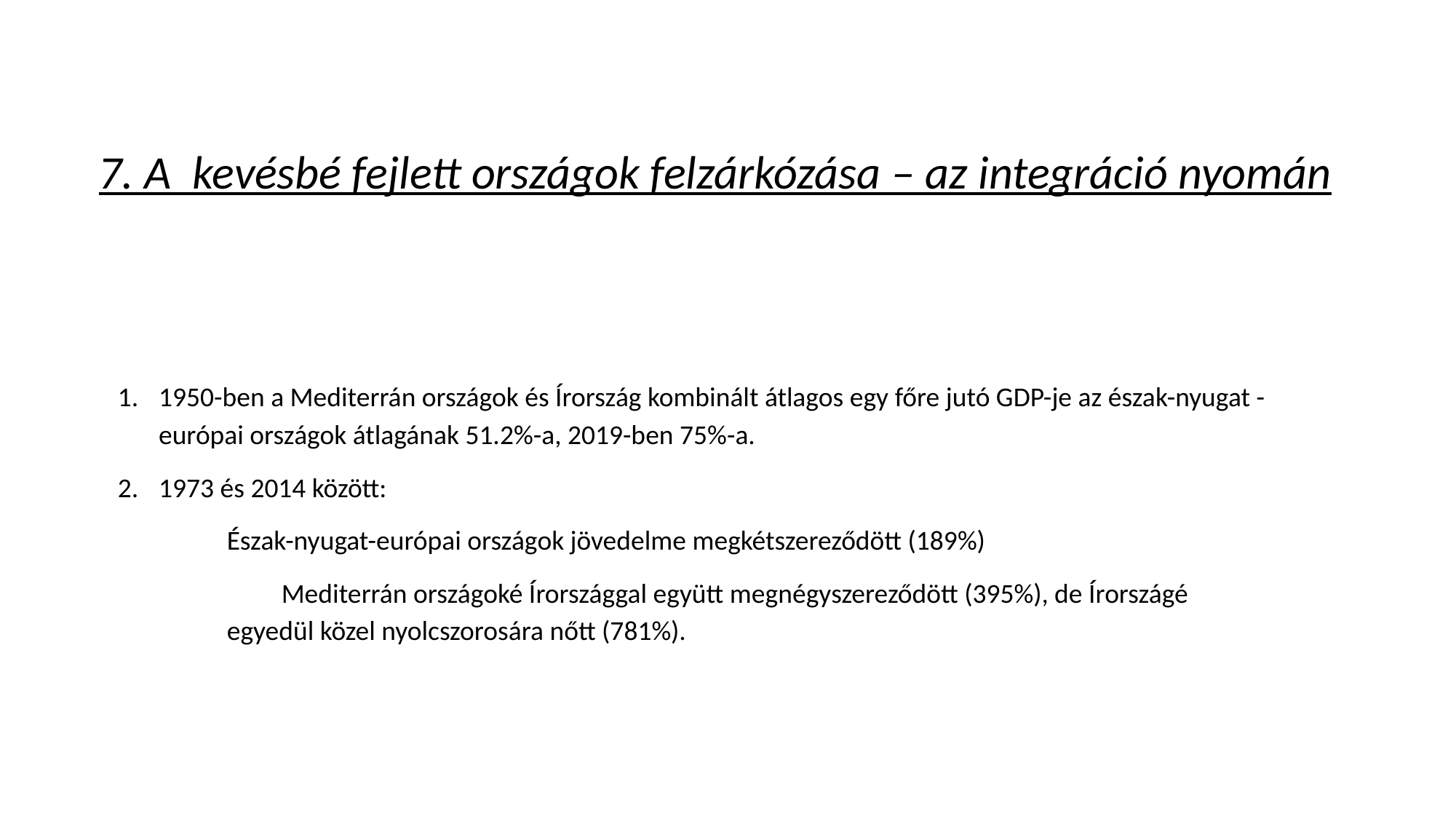

# 7. A  kevésbé fejlett országok felzárkózása – az integráció nyomán
1950-ben a Mediterrán országok és Írország kombinált átlagos egy főre jutó GDP-je az észak-nyugat -európai országok átlagának 51.2%-a, 2019-ben 75%-a.
1973 és 2014 között:
Észak-nyugat-európai országok jövedelme megkétszereződött (189%)
Mediterrán országoké Írországgal együtt megnégyszereződött (395%), de Írországé egyedül közel nyolcszorosára nőtt (781%).